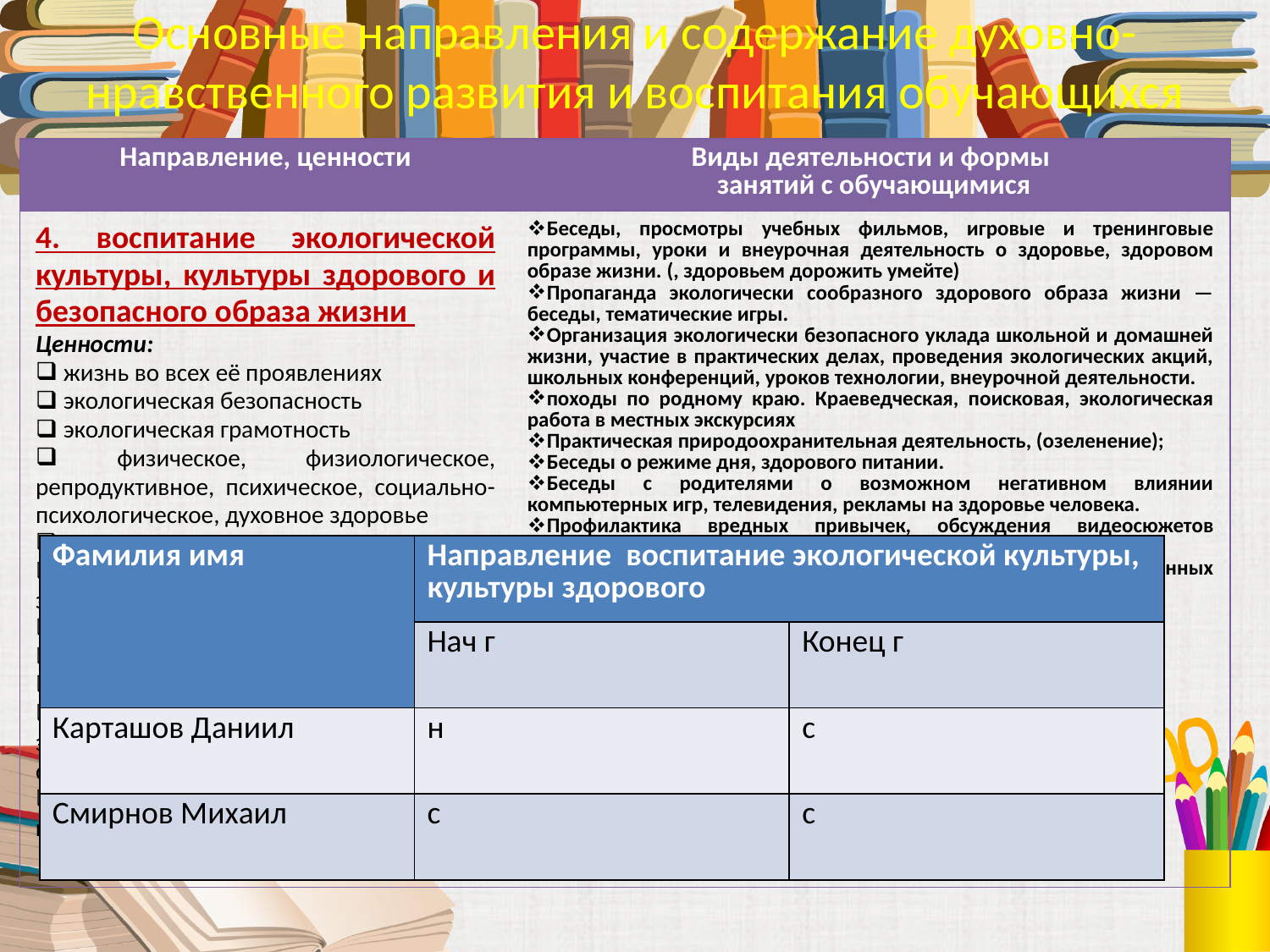

Основные направления и содержание духовно-нравственного развития и воспитания обучающихся
| Направление, ценности | Виды деятельности и формы занятий с обучающимися |
| --- | --- |
| 4. воспитание экологической культуры, культуры здорового и безопасного образа жизни Ценности: жизнь во всех её проявлениях экологическая безопасность экологическая грамотность физическое, физиологическое, репродуктивное, психическое, социально-психологическое, духовное здоровье экологическая культура экологически целесообразный здоровый и безопасный образ жизни ресурсосбережение экологическая этика экологическая ответственность социальное партнёрство для улучшения экологического качества окружающей среды устойчивое развитие общества в гармонии с природой | Беседы, просмотры учебных фильмов, игровые и тренинговые программы, уроки и внеурочная деятельность о здоровье, здоровом образе жизни. (, здоровьем дорожить умейте) Пропаганда экологически сообразного здорового образа жизни —беседы, тематические игры. Организация экологически безопасного уклада школьной и домашней жизни, участие в практических делах, проведения экологических акций, школьных конференций, уроков технологии, внеурочной деятельности. походы по родному краю. Краеведческая, поисковая, экологическая работа в местных экскурсиях Практическая природоохранительная деятельность, (озеленение); Беседы о режиме дня, здорового питании. Беседы с родителями о возможном негативном влиянии компьютерных игр, телевидения, рекламы на здоровье человека. Профилактика вредных привычек, обсуждения видеосюжетов презентаций, книги и др.( вред курения, пива,наркотиков, СПИД) Участие в деятельности детско-юношеских общественных экологических организаций. |
| Фамилия имя | Направление воспитание экологической культуры, культуры здорового |  |
| --- | --- | --- |
|  | Нач г | Конец г |
| Карташов Даниил | н | с |
| Смирнов Михаил | с | с |